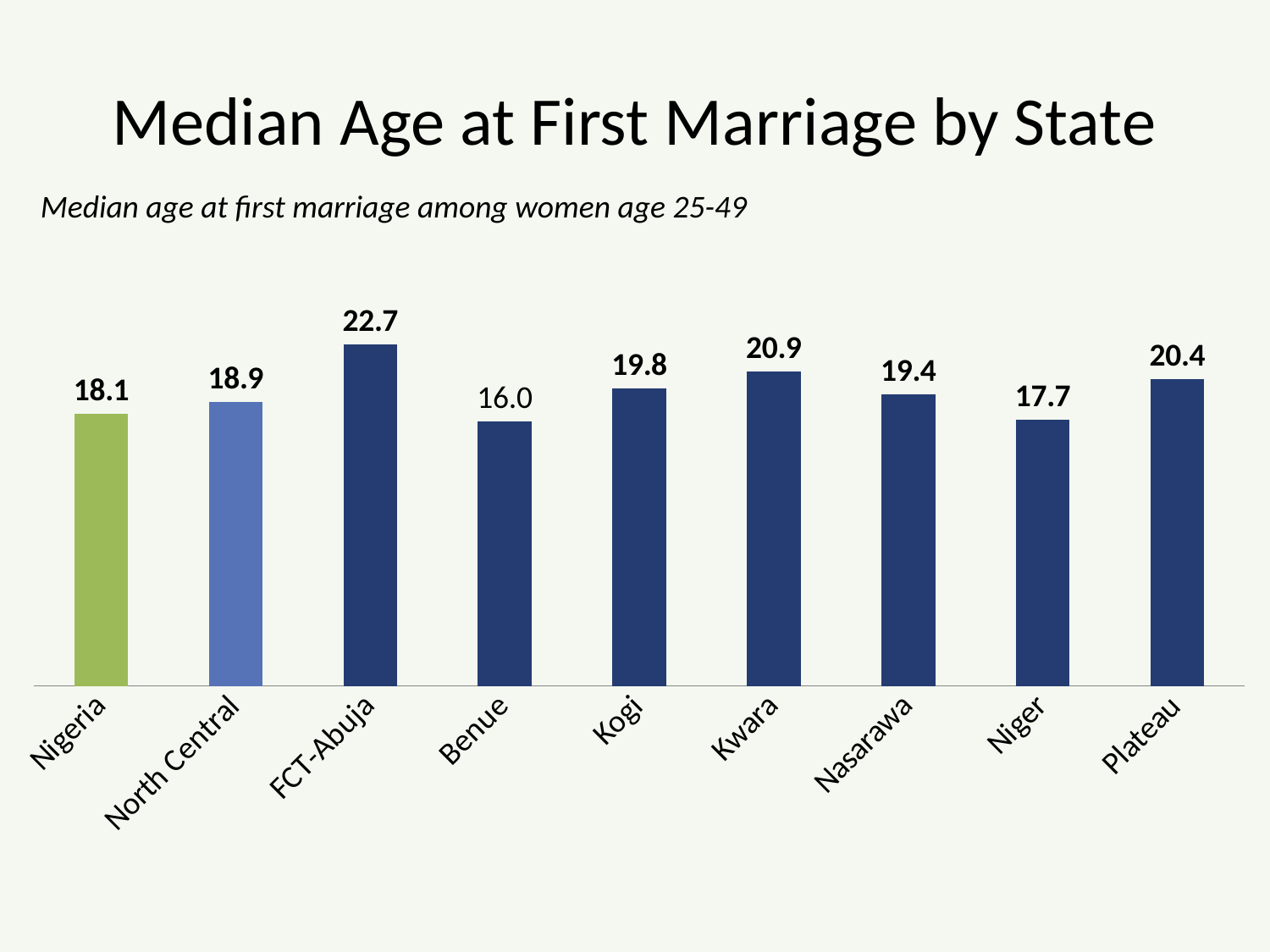

# Median Age at First Marriage by State
Median age at first marriage among women age 25-49

### Chart

| Category | Series 1 |
|---|---|
| Nigeria | 18.1 |
| North Central | 18.9 |
| FCT-Abuja | 22.7 |
| Benue | 17.6 |
| Kogi | 19.8 |
| Kwara | 20.9 |
| Nasarawa | 19.4 |
| Niger | 17.7 |
| Plateau | 20.4 |